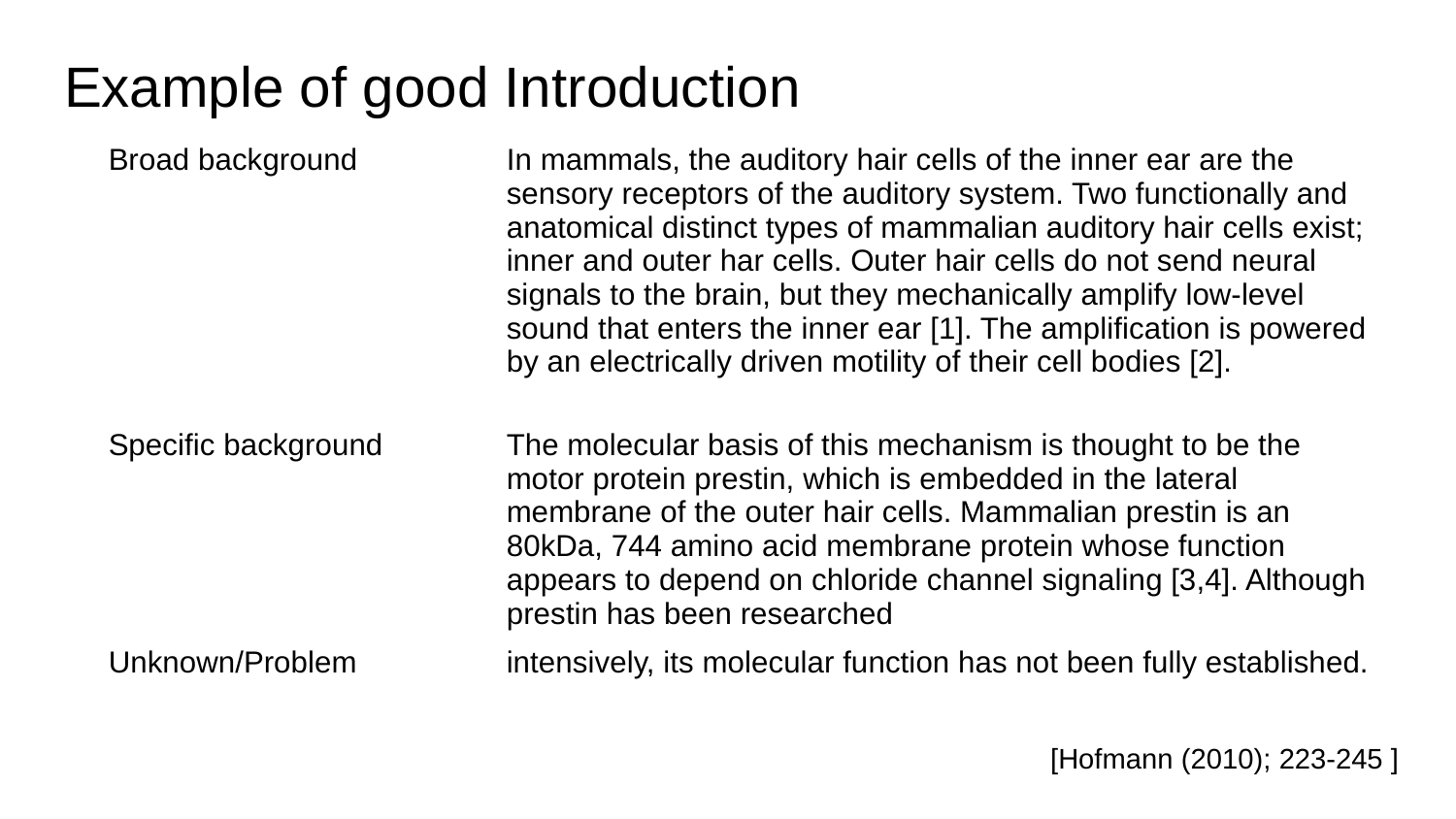

# Example of good Introduction
| Broad background | In mammals, the auditory hair cells of the inner ear are the sensory receptors of the auditory system. Two functionally and anatomical distinct types of mammalian auditory hair cells exist; inner and outer har cells. Outer hair cells do not send neural signals to the brain, but they mechanically amplify low-level sound that enters the inner ear [1]. The amplification is powered by an electrically driven motility of their cell bodies [2]. |
| --- | --- |
| Specific background | The molecular basis of this mechanism is thought to be the motor protein prestin, which is embedded in the lateral membrane of the outer hair cells. Mammalian prestin is an 80kDa, 744 amino acid membrane protein whose function appears to depend on chloride channel signaling [3,4]. Although prestin has been researched |
| Unknown/Problem | intensively, its molecular function has not been fully established. |
[Hofmann (2010); 223-245 ]